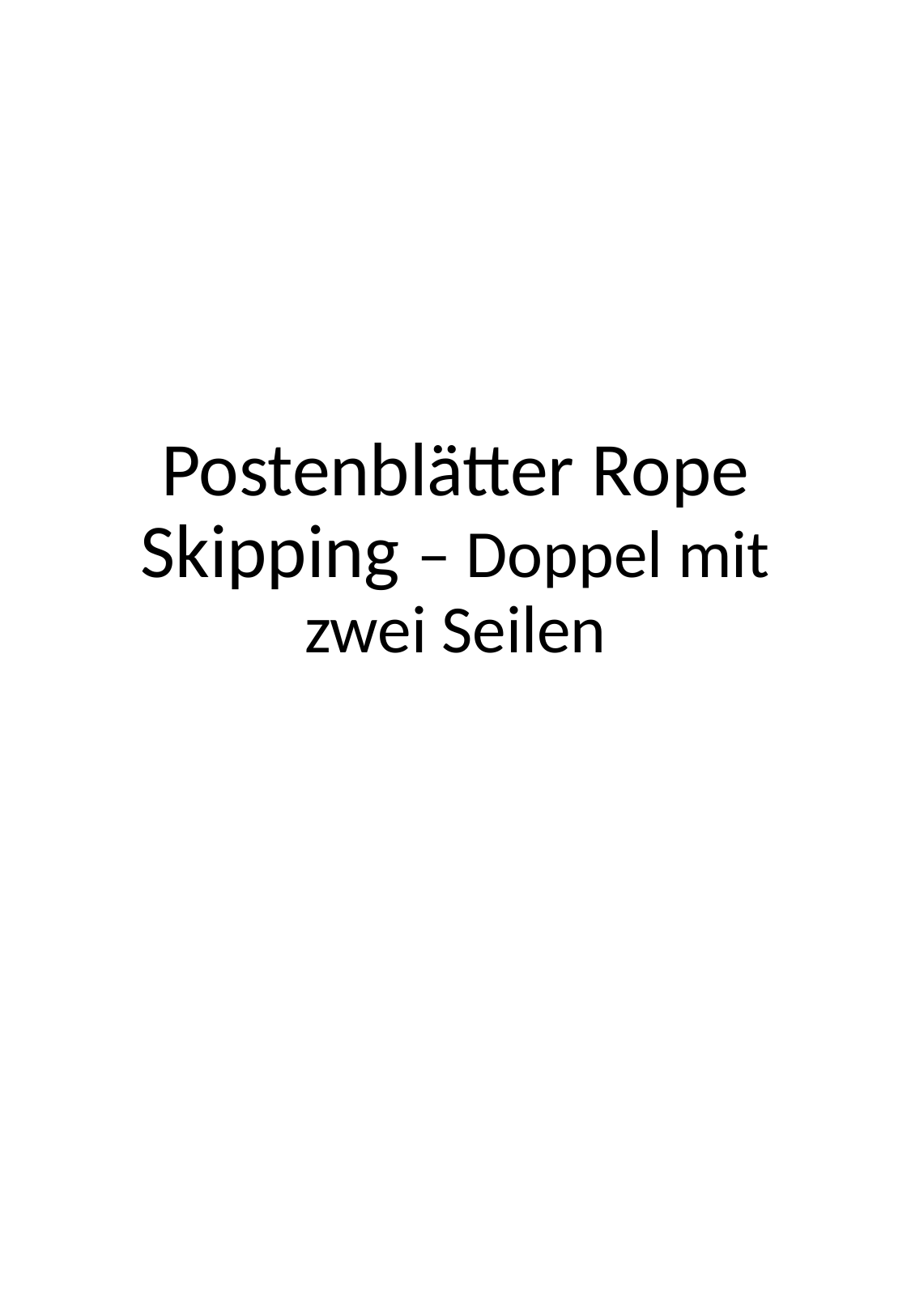

# Postenblätter Rope Skipping – Doppel mit zwei Seilen